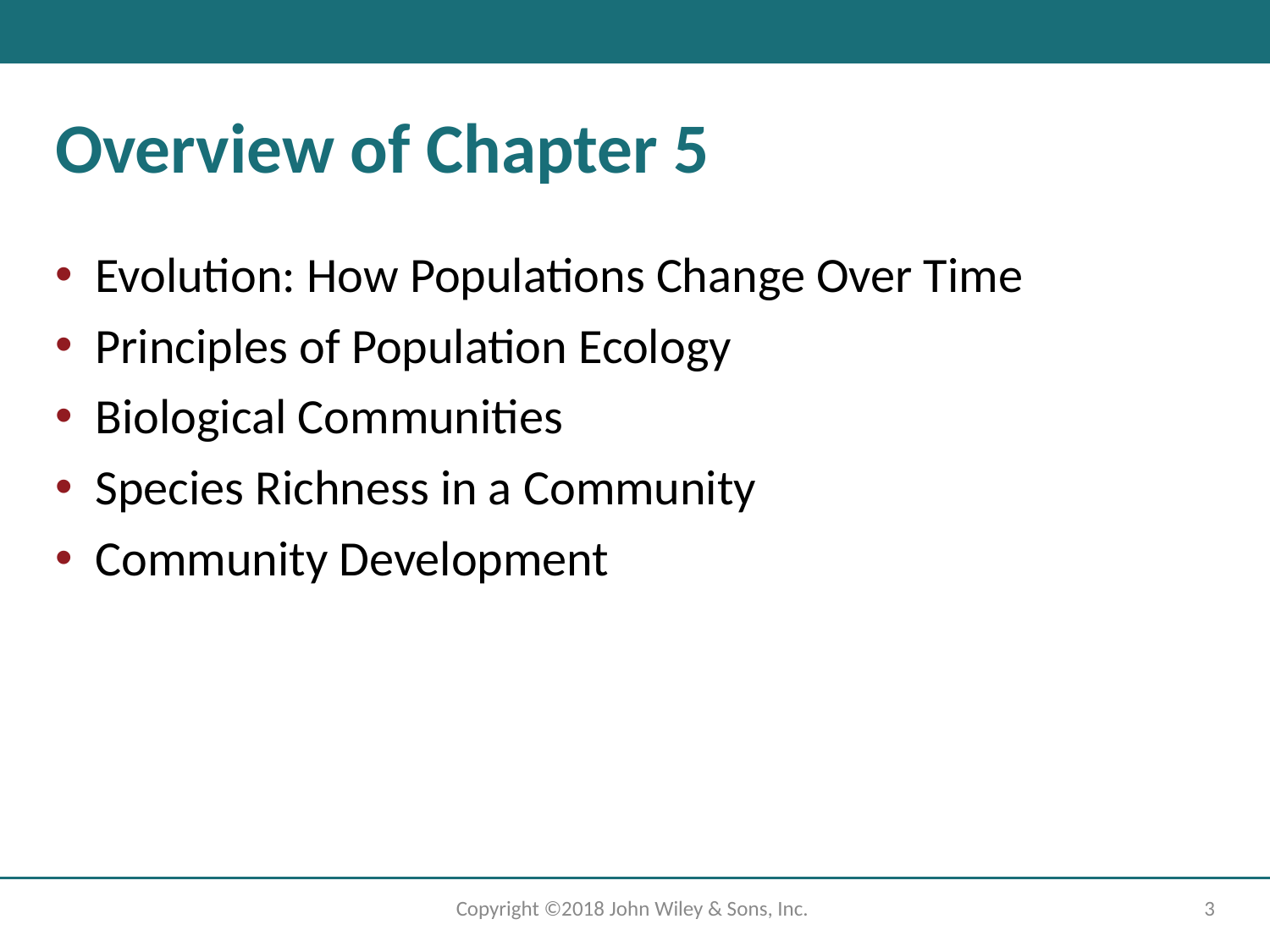

# Overview of Chapter 5
Evolution: How Populations Change Over Time
Principles of Population Ecology
Biological Communities
Species Richness in a Community
Community Development
Copyright ©2018 John Wiley & Sons, Inc.
3